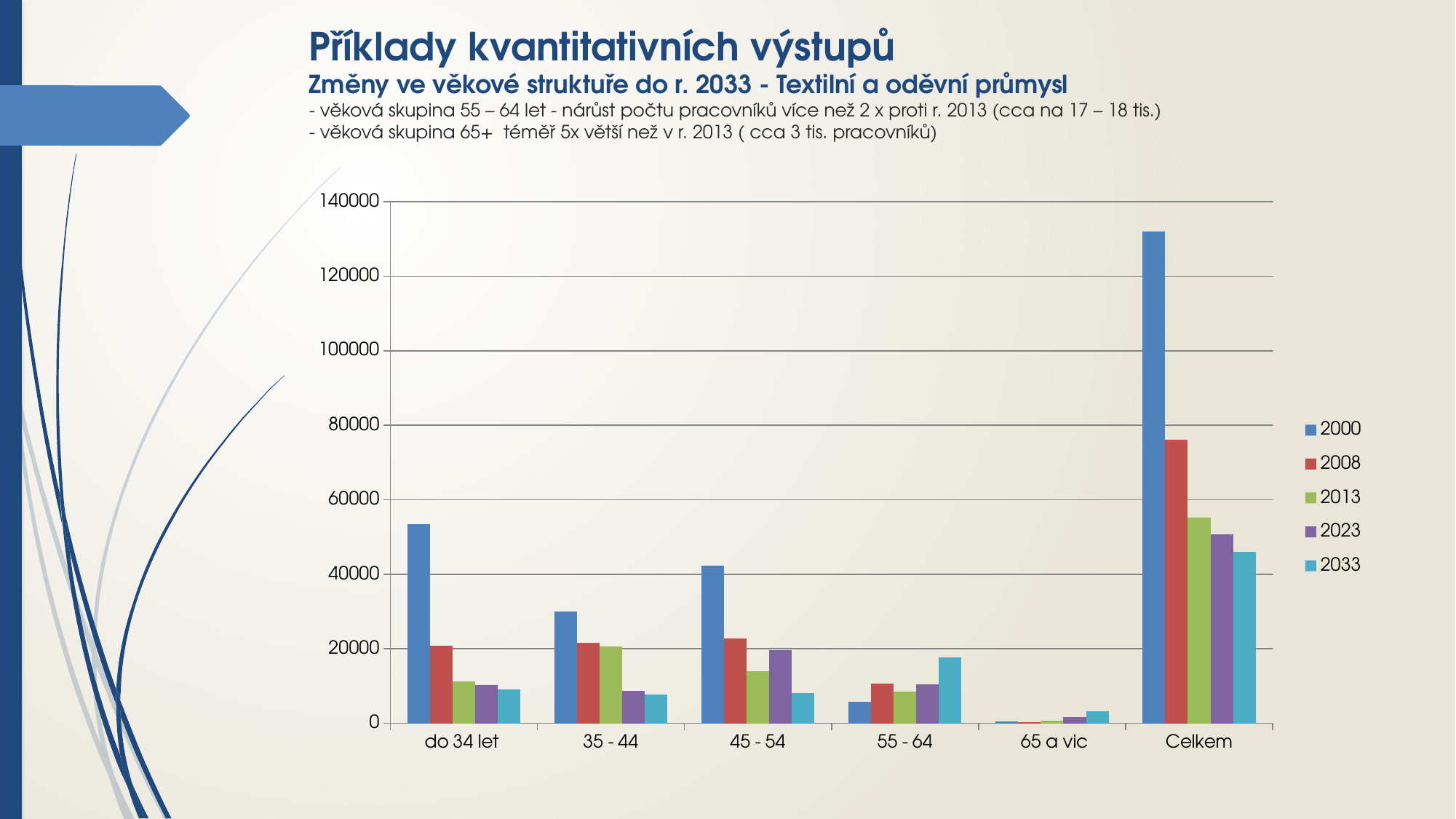

# Příklady kvantitativních výstupů Změny ve věkové struktuře do r. 2033 - Textilní a oděvní průmysl - věková skupina 55 – 64 let - nárůst počtu pracovníků více než 2 x proti r. 2013 (cca na 17 – 18 tis.) - věková skupina 65+  téměř 5x větší než v r. 2013 ( cca 3 tis. pracovníků)

### Chart

| Category | 2000 | 2008 | 2013 | 2023 | 2033 |
|---|---|---|---|---|---|
| do 34 let  | 53469.38649375002 | 20794.27464494999 | 11211.0 | 10181.0 | 9134.0 |
| 35 - 44 | 30000.85141962502 | 21619.99834312503 | 20724.0 | 8641.0 | 7738.0 |
| 45 - 54 | 42247.19634637503 | 22748.079923125006 | 14021.0 | 19688.0 | 8209.0 |
| 55 - 64 | 5748.331549225003 | 10582.299194499989 | 8557.0 | 10516.0 | 17719.0 |
|  65 a vic | 553.0373499999995 | 369.7009588499992 | 632.0 | 1711.0 | 3155.0 |
| Celkem | 132018.8031589751 | 76114.35306454998 | 55146.0 | 50738.0 | 45955.0 |